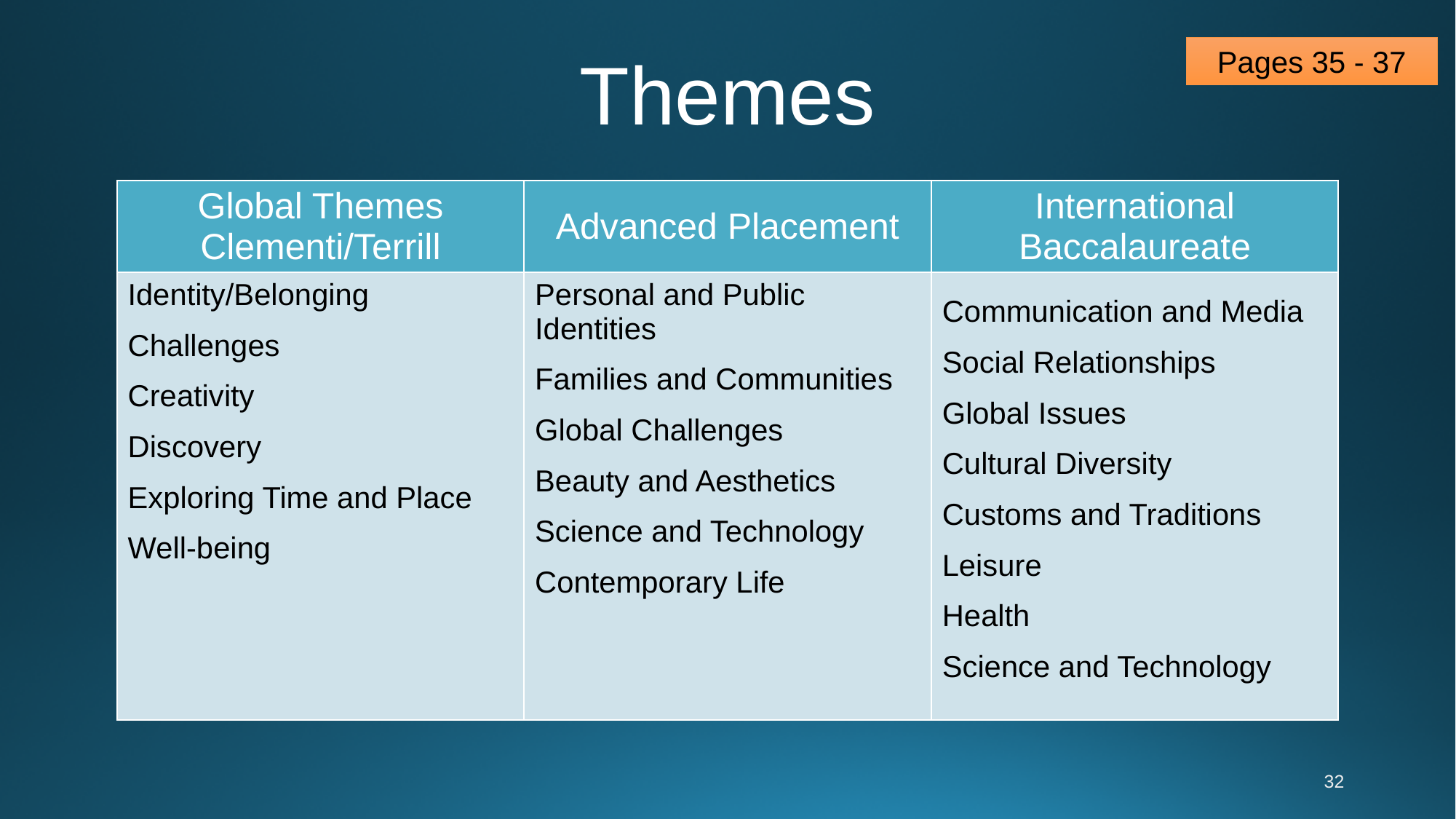

Pages 35 - 37
# Themes
| Global Themes Clementi/Terrill | Advanced Placement | International Baccalaureate |
| --- | --- | --- |
| Identity/Belonging Challenges Creativity Discovery Exploring Time and Place Well-being | Personal and Public Identities Families and Communities Global Challenges Beauty and Aesthetics Science and Technology Contemporary Life | Communication and Media Social Relationships Global Issues Cultural Diversity Customs and Traditions Leisure Health Science and Technology |
32